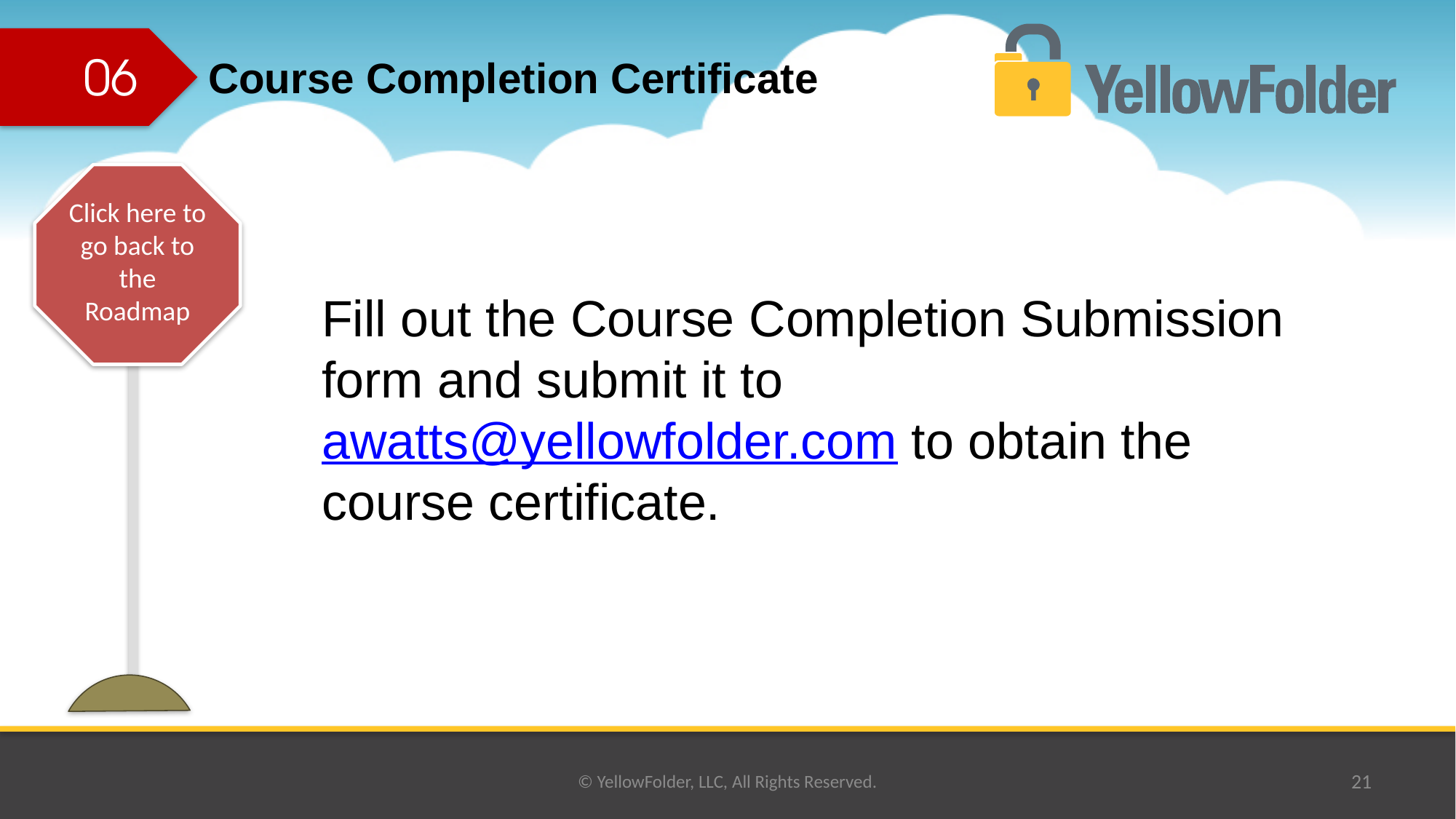

# Course Completion Certificate
06
Click here to go back to the Roadmap

Fill out the Course Completion Submission form and submit it to awatts@yellowfolder.com to obtain the course certificate.

© YellowFolder, LLC, All Rights Reserved.
21